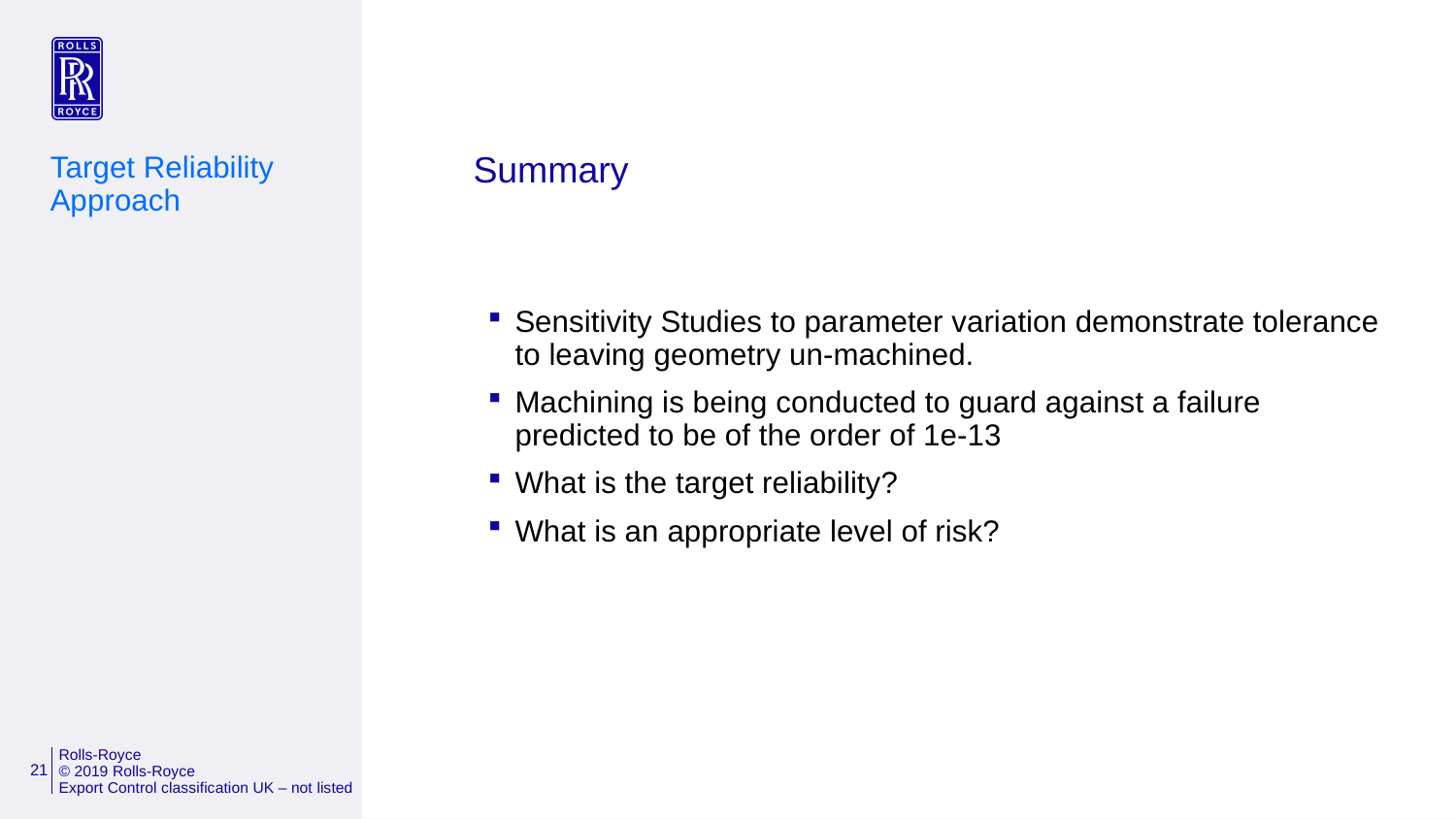

Target Reliability Approach

# Summary
Sensitivity Studies to parameter variation demonstrate tolerance to leaving geometry un-machined.
Machining is being conducted to guard against a failure predicted to be of the order of 1e-13
What is the target reliability?
What is an appropriate level of risk?